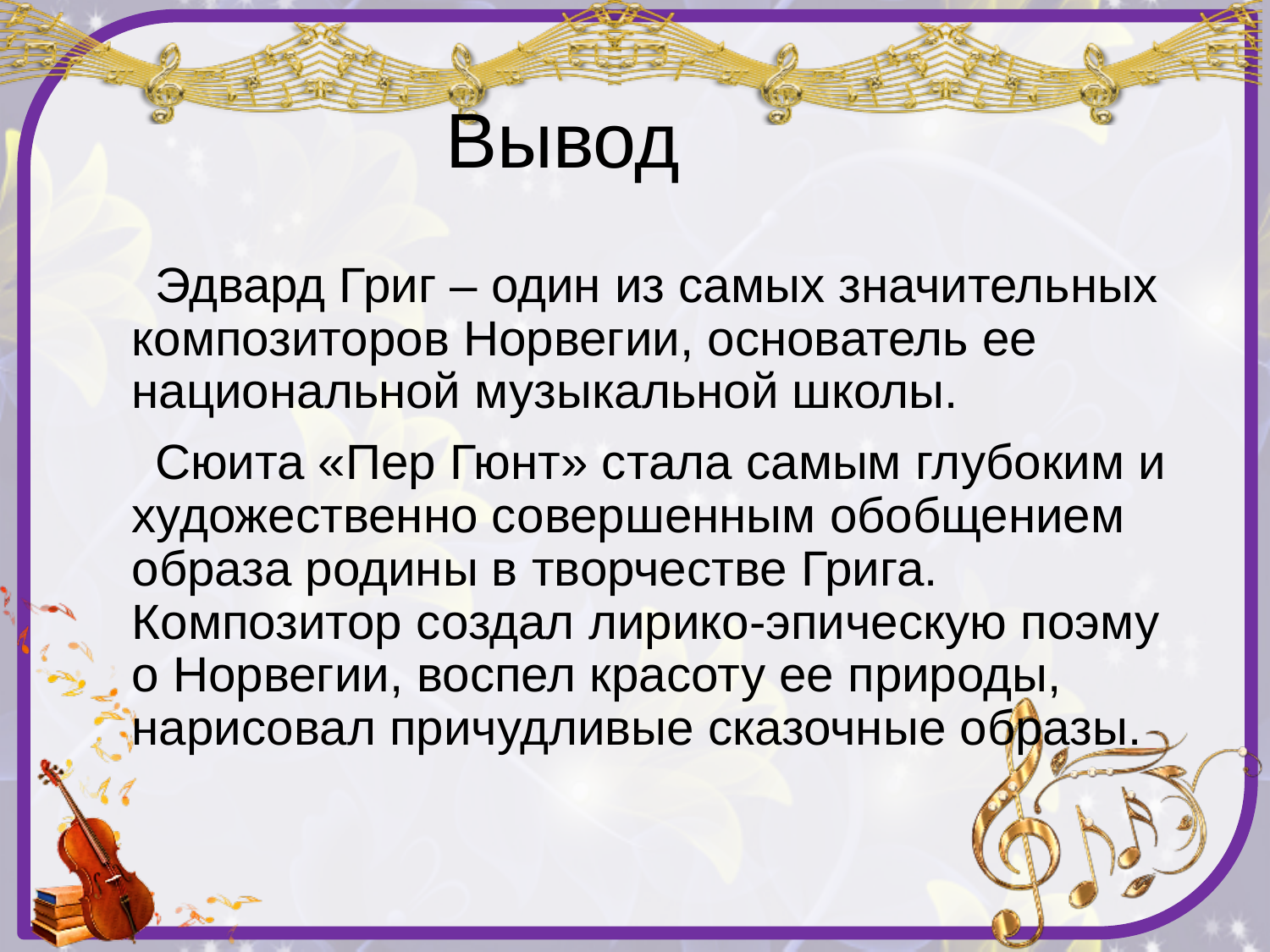

# Вывод
    Эдвард Григ – один из самых значительных композиторов Норвегии, основатель ее национальной музыкальной школы.
    Сюита «Пер Гюнт» стала самым глубоким и художественно совершенным обобщением образа родины в творчестве Грига. Композитор создал лирико-эпическую поэму о Норвегии, воспел красоту ее природы, нарисовал причудливые сказочные образы.